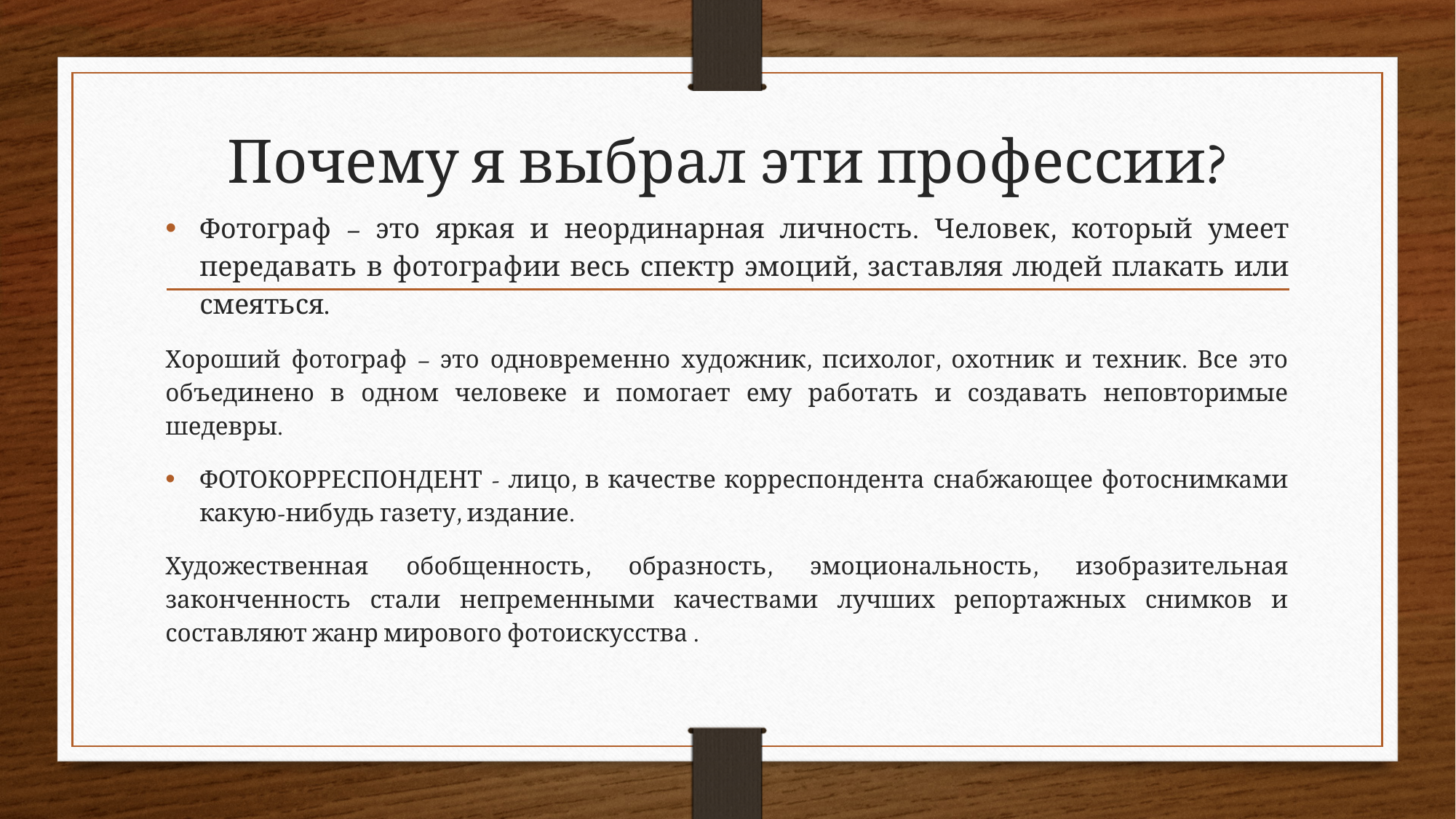

# Почему я выбрал эти профессии?
Фотограф – это яркая и неординарная личность. Человек, который умеет передавать в фотографии весь спектр эмоций, заставляя людей плакать или смеяться.
Хороший фотограф – это одновременно художник, психолог, охотник и техник. Все это объединено в одном человеке и помогает ему работать и создавать неповторимые шедевры.
ФОТОКОРРЕСПОНДЕНТ - лицо, в качестве корреспондента снабжающее фотоснимками какую-нибудь газету, издание.
Художественная обобщенность, образность, эмоциональность, изобразительная законченность стали непременными качествами лучших репортажных снимков и составляют жанр мирового фотоискусства .